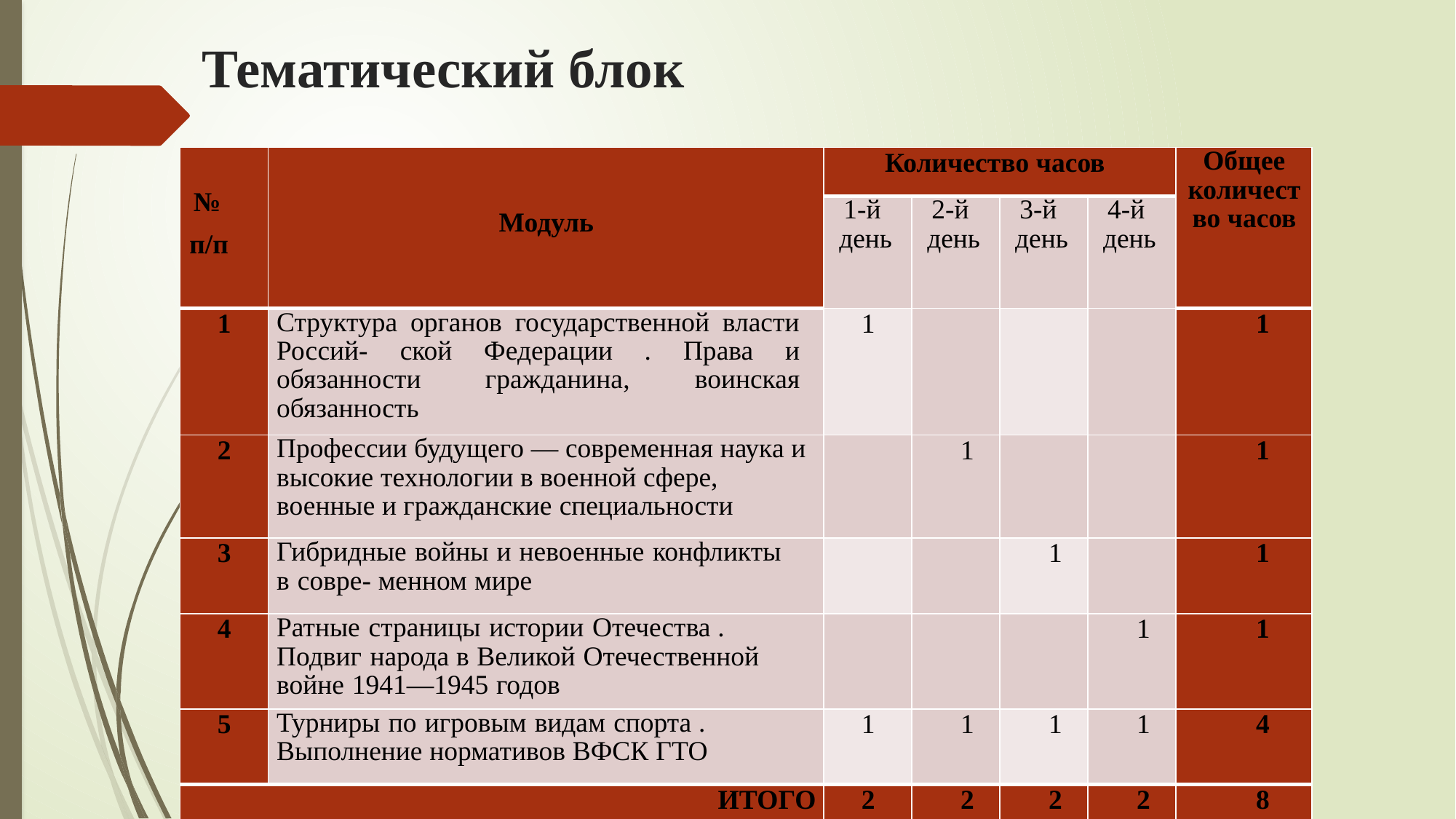

# Тематический блок
| № п/п | Модуль | Количество часов |  |  |  | Общее количество часов |
| --- | --- | --- | --- | --- | --- | --- |
|  |  | 1-й день | 2-й день | 3-й день | 4-й день |  |
| 1 | Структура органов государственной власти Россий- ской Федерации . Права и обязанности гражданина, воинская обязанность | 1 |  |  |  | 1 |
| 2 | Профессии будущего — современная наука и высокие технологии в военной сфере, военные и гражданские специальности |  | 1 |  |  | 1 |
| 3 | Гибридные войны и невоенные конфликты в совре- менном мире |  |  | 1 |  | 1 |
| 4 | Ратные страницы истории Отечества . Подвиг народа в Великой Отечественной войне 1941—1945 годов |  |  |  | 1 | 1 |
| 5 | Турниры по игровым видам спорта . Выполнение нормативов ВФСК ГТО | 1 | 1 | 1 | 1 | 4 |
| ИТОГО |  | 2 | 2 | 2 | 2 | 8 |